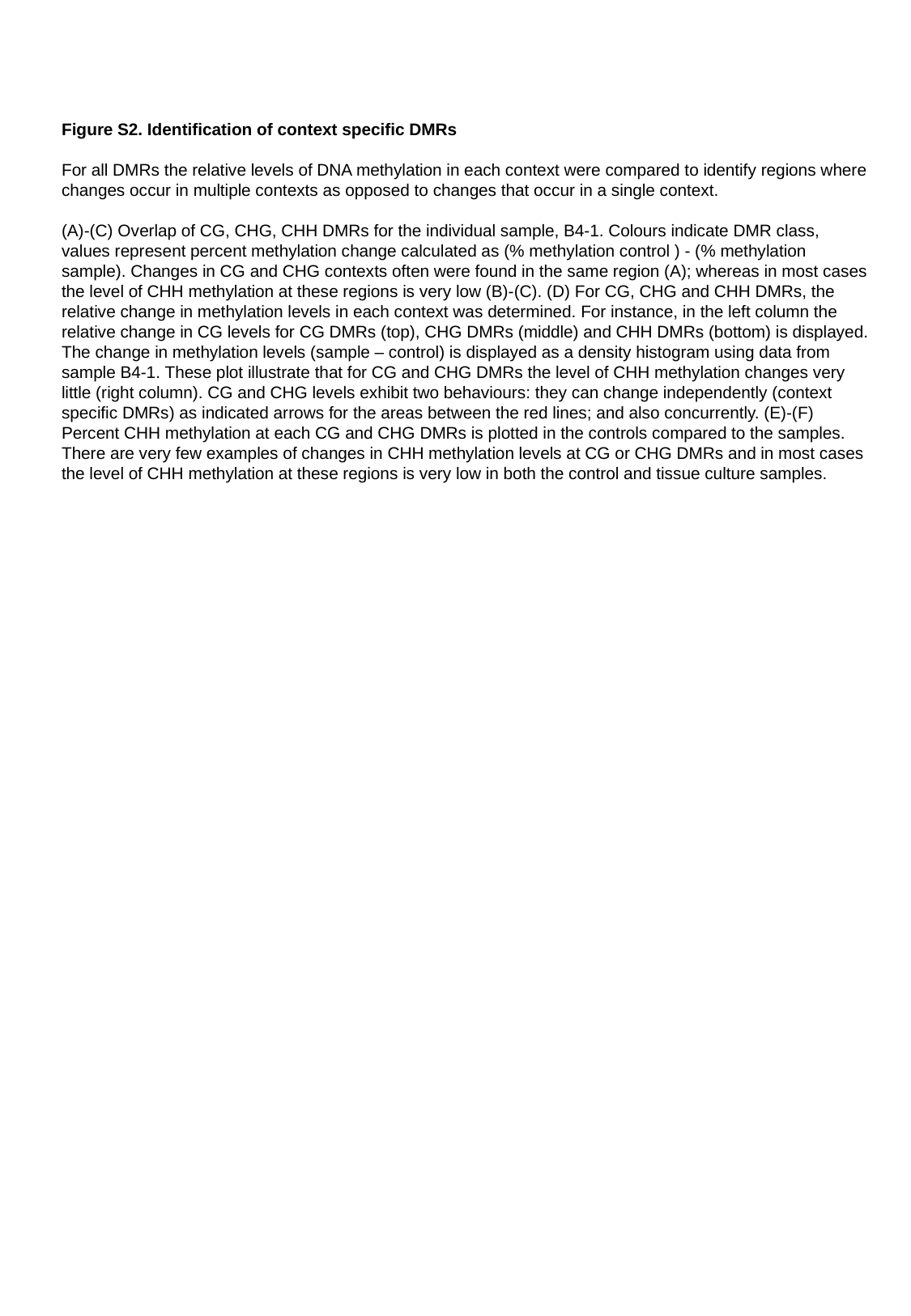

Figure S2. Identification of context specific DMRs

For all DMRs the relative levels of DNA methylation in each context were compared to identify regions where changes occur in multiple contexts as opposed to changes that occur in a single context.

(A)-(C) Overlap of CG, CHG, CHH DMRs for the individual sample, B4-1. Colours indicate DMR class, values represent percent methylation change calculated as (% methylation control ) - (% methylation sample). Changes in CG and CHG contexts often were found in the same region (A); whereas in most cases the level of CHH methylation at these regions is very low (B)-(C). (D) For CG, CHG and CHH DMRs, the relative change in methylation levels in each context was determined. For instance, in the left column the relative change in CG levels for CG DMRs (top), CHG DMRs (middle) and CHH DMRs (bottom) is displayed. The change in methylation levels (sample – control) is displayed as a density histogram using data from sample B4-1. These plot illustrate that for CG and CHG DMRs the level of CHH methylation changes very little (right column). CG and CHG levels exhibit two behaviours: they can change independently (context specific DMRs) as indicated arrows for the areas between the red lines; and also concurrently. (E)-(F) Percent CHH methylation at each CG and CHG DMRs is plotted in the controls compared to the samples. There are very few examples of changes in CHH methylation levels at CG or CHG DMRs and in most cases the level of CHH methylation at these regions is very low in both the control and tissue culture samples.